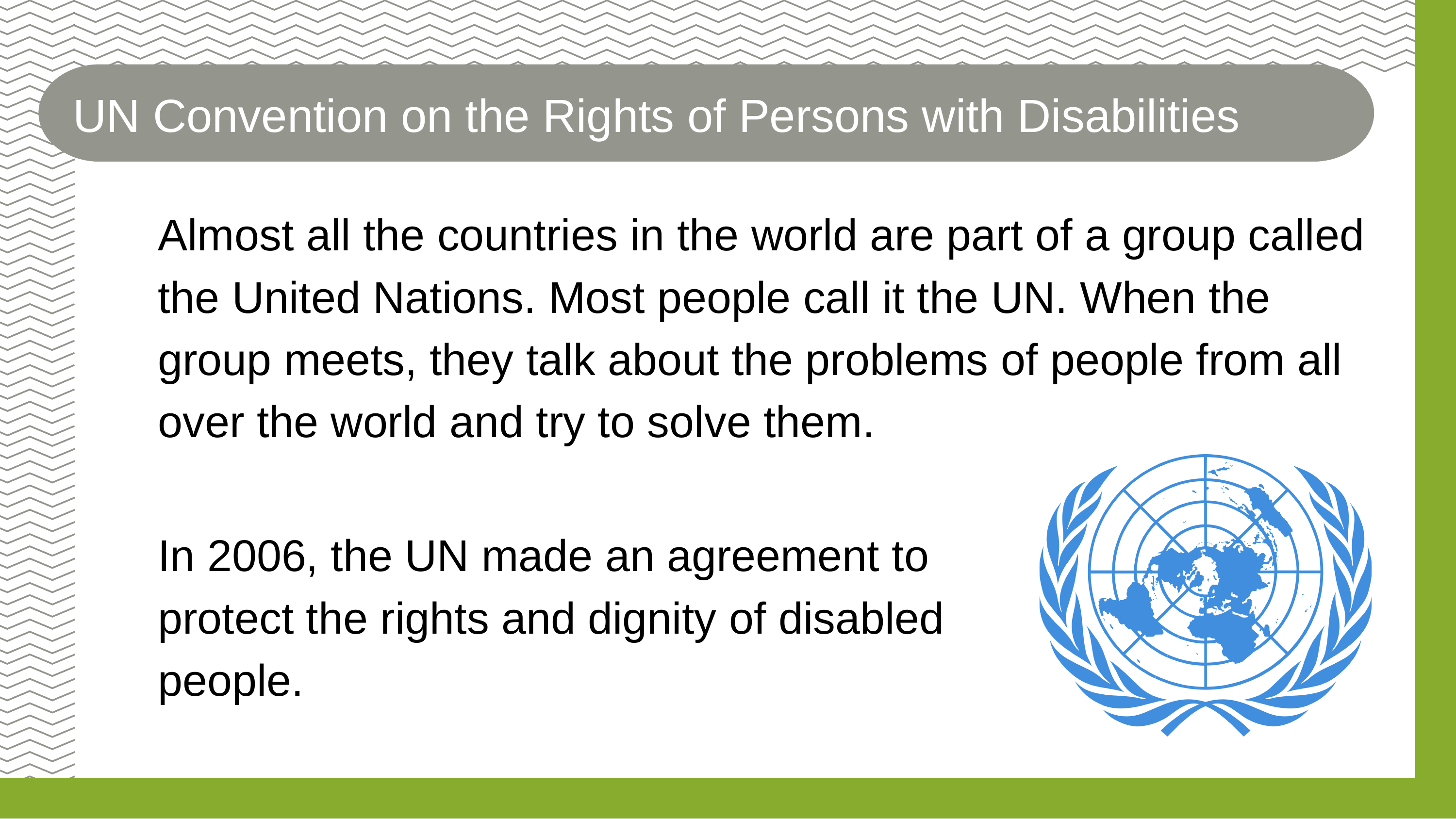

UN Convention on the Rights of Persons with Disabilities
Almost all the countries in the world are part of a group called the United Nations. Most people call it the UN. When the group meets, they talk about the problems of people from all over the world and try to solve them.

In 2006, the UN made an agreement to protect the rights and dignity of disabled people.